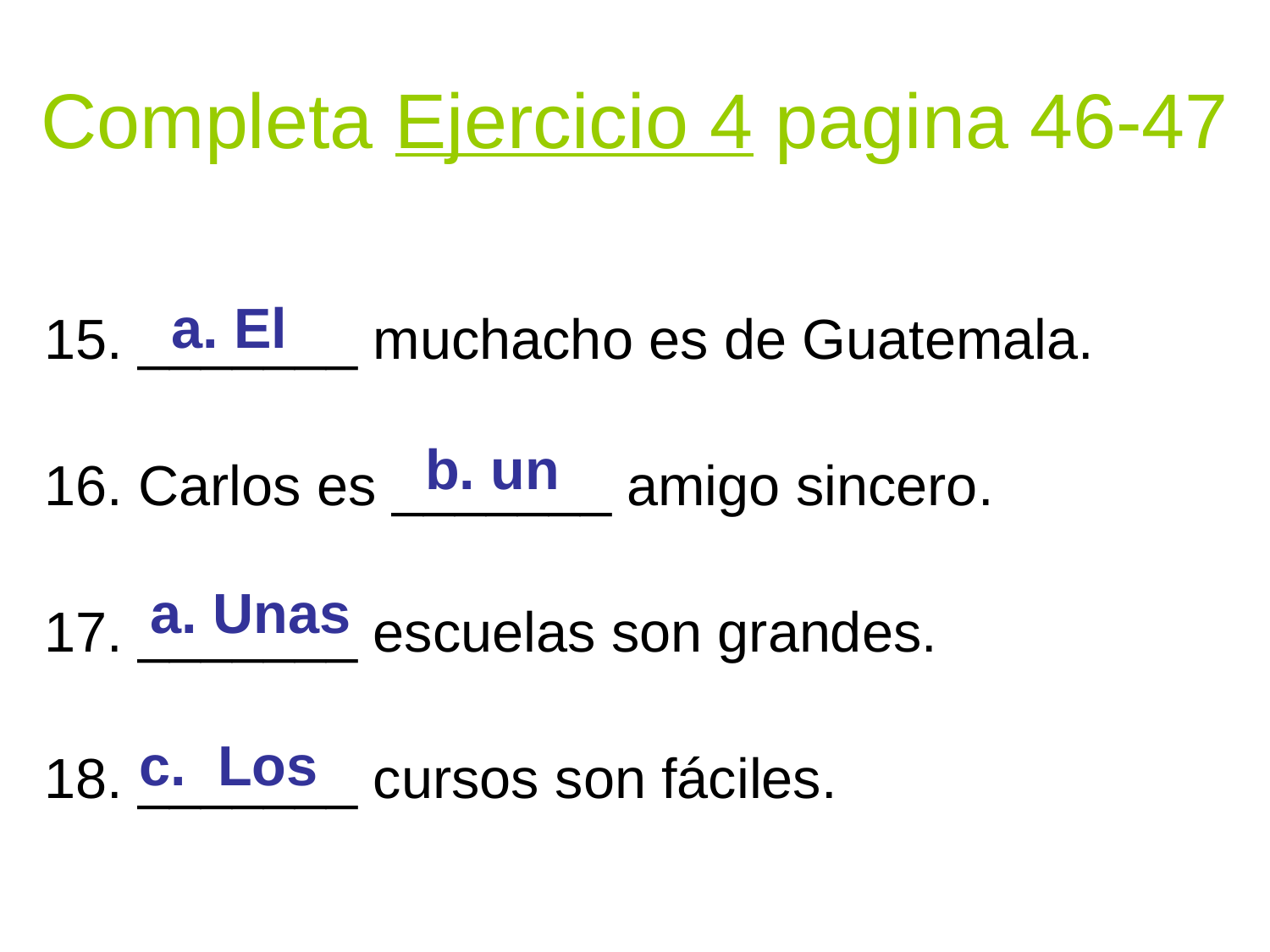

# Completa Ejercicio 4 pagina 46-47
15. _______ muchacho es de Guatemala.
16. Carlos es _______ amigo sincero.
17. _______ escuelas son grandes.
18. _______ cursos son fáciles.

a. El
b. un
a. Unas
c.  Los